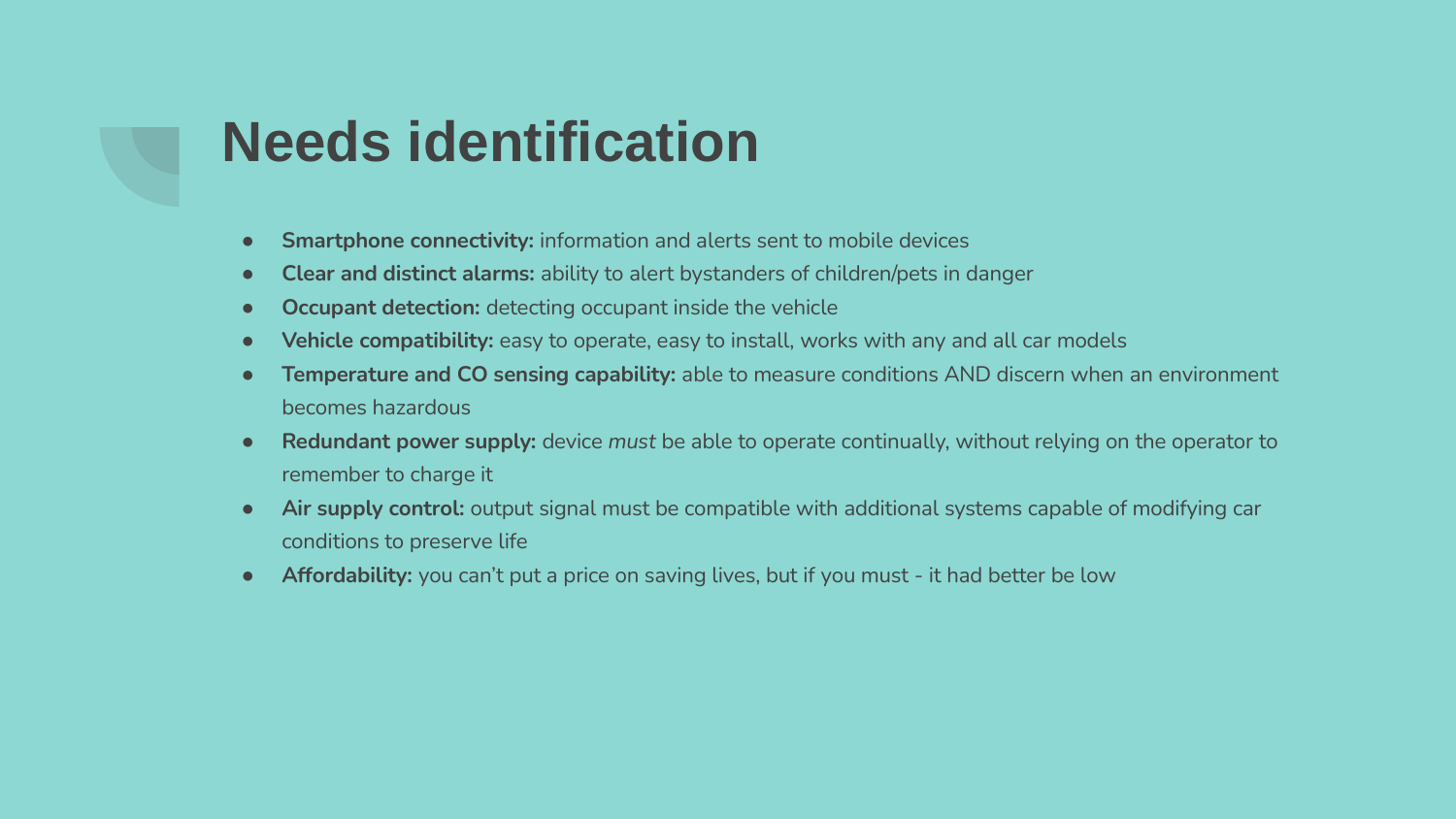

# Needs identification
Smartphone connectivity: information and alerts sent to mobile devices
Clear and distinct alarms: ability to alert bystanders of children/pets in danger
Occupant detection: detecting occupant inside the vehicle
Vehicle compatibility: easy to operate, easy to install, works with any and all car models
Temperature and CO sensing capability: able to measure conditions AND discern when an environment becomes hazardous
Redundant power supply: device must be able to operate continually, without relying on the operator to remember to charge it
Air supply control: output signal must be compatible with additional systems capable of modifying car conditions to preserve life
Affordability: you can’t put a price on saving lives, but if you must - it had better be low